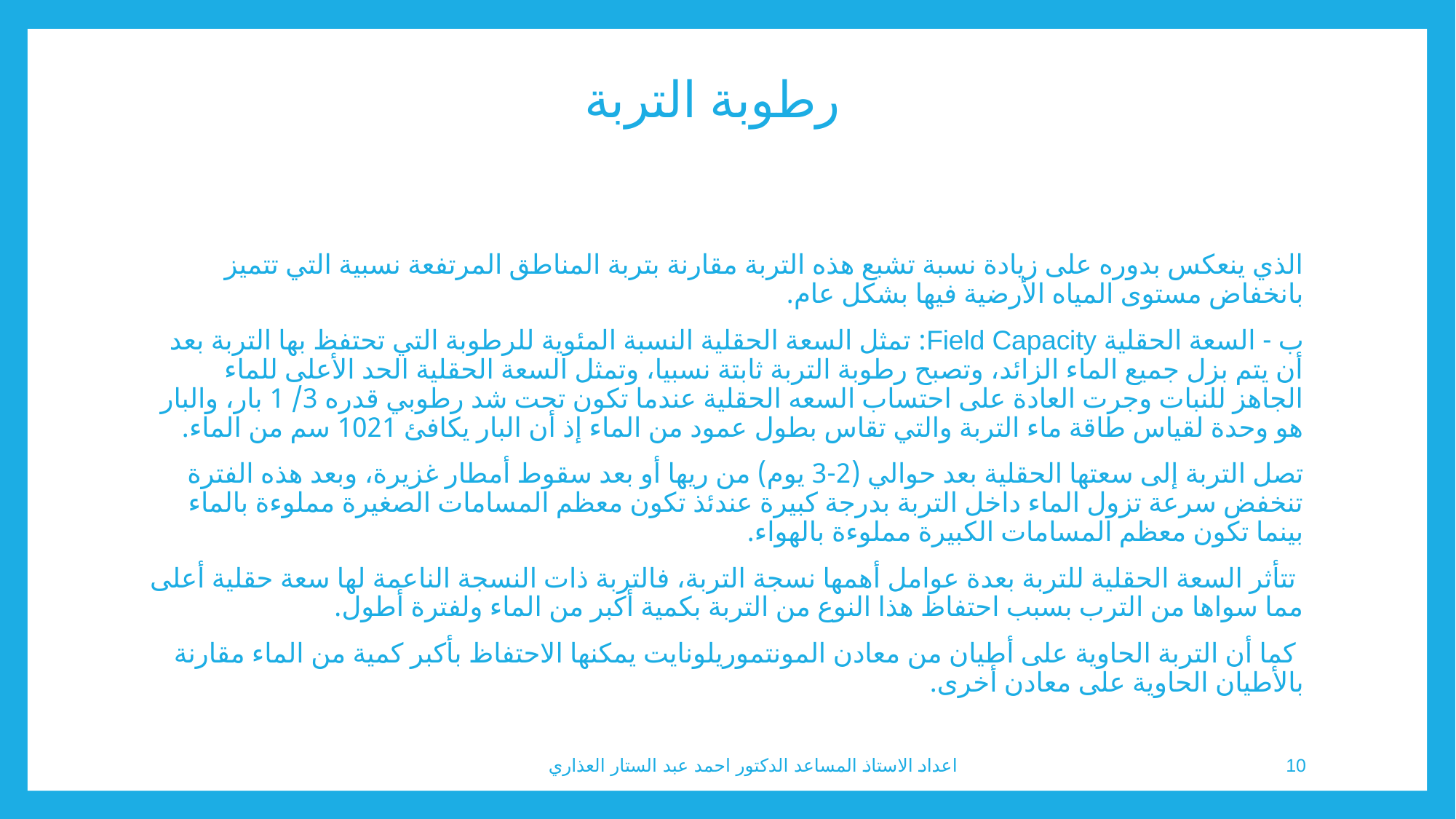

# رطوبة التربة
الذي ينعكس بدوره على زيادة نسبة تشبع هذه التربة مقارنة بتربة المناطق المرتفعة نسبية التي تتميز بانخفاض مستوى المياه الأرضية فيها بشكل عام.
ب - السعة الحقلية Field Capacity: تمثل السعة الحقلية النسبة المئوية للرطوبة التي تحتفظ بها التربة بعد أن يتم بزل جميع الماء الزائد، وتصبح رطوبة التربة ثابتة نسبيا، وتمثل السعة الحقلية الحد الأعلى للماء الجاهز للنبات وجرت العادة على احتساب السعه الحقلية عندما تكون تحت شد رطوبي قدره 3/ 1 بار، والبار هو وحدة لقياس طاقة ماء التربة والتي تقاس بطول عمود من الماء إذ أن البار يكافئ 1021 سم من الماء.
تصل التربة إلى سعتها الحقلية بعد حوالي (2-3 يوم) من ريها أو بعد سقوط أمطار غزيرة، وبعد هذه الفترة تنخفض سرعة تزول الماء داخل التربة بدرجة كبيرة عندئذ تكون معظم المسامات الصغيرة مملوءة بالماء بينما تكون معظم المسامات الكبيرة مملوءة بالهواء.
 تتأثر السعة الحقلية للتربة بعدة عوامل أهمها نسجة التربة، فالتربة ذات النسجة الناعمة لها سعة حقلية أعلى مما سواها من الترب بسبب احتفاظ هذا النوع من التربة بكمية أكبر من الماء ولفترة أطول.
 كما أن التربة الحاوية على أطيان من معادن المونتموریلونایت يمكنها الاحتفاظ بأكبر كمية من الماء مقارنة بالأطيان الحاوية على معادن أخرى.

اعداد الاستاذ المساعد الدكتور احمد عبد الستار العذاري
10